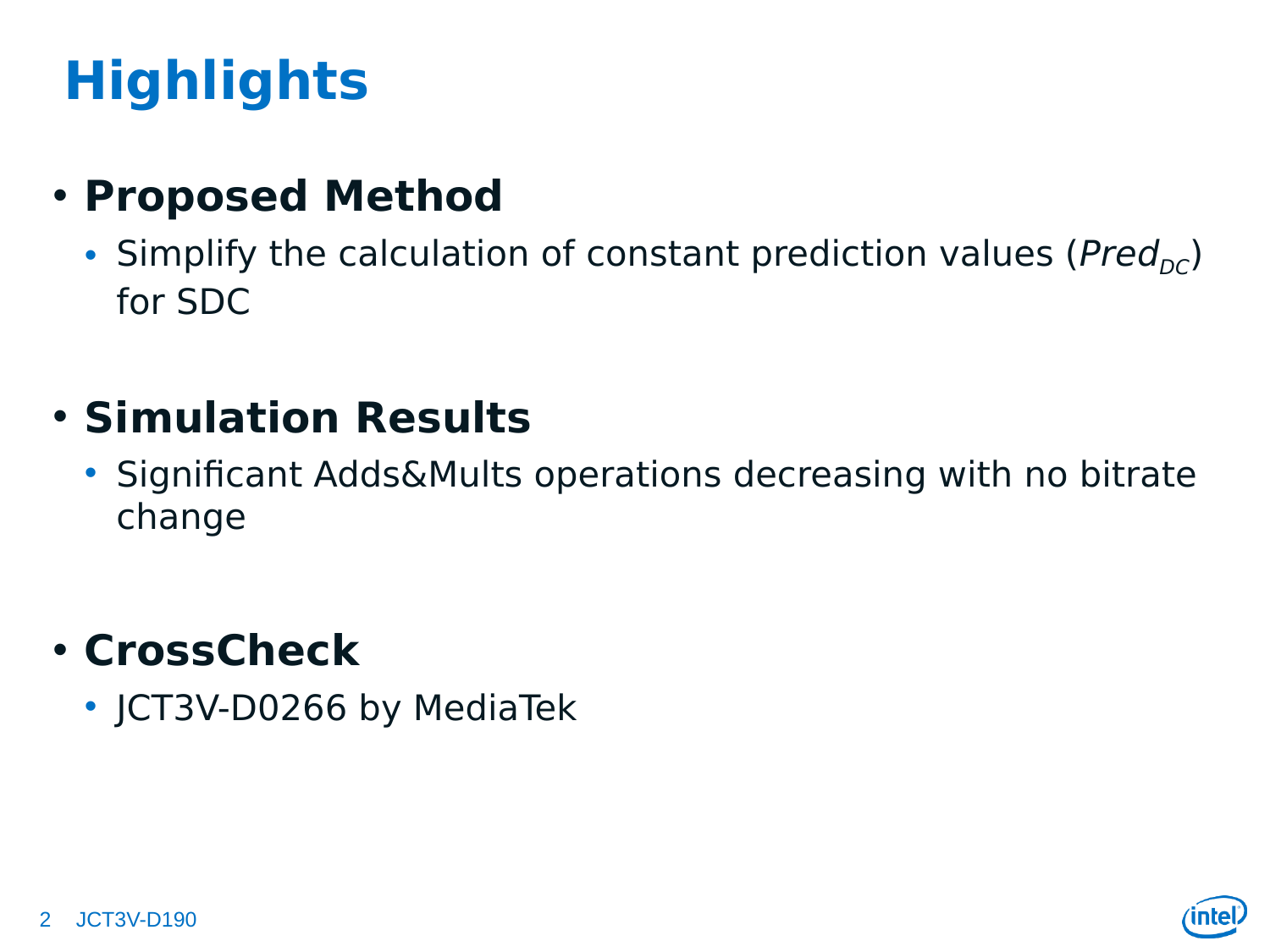

# Highlights
Proposed Method
Simplify the calculation of constant prediction values (PredDC)  for SDC

Simulation Results
Significant Adds&Mults operations decreasing with no bitrate change

CrossCheck
JCT3V-D0266 by MediaTek

2
JCT3V-D190